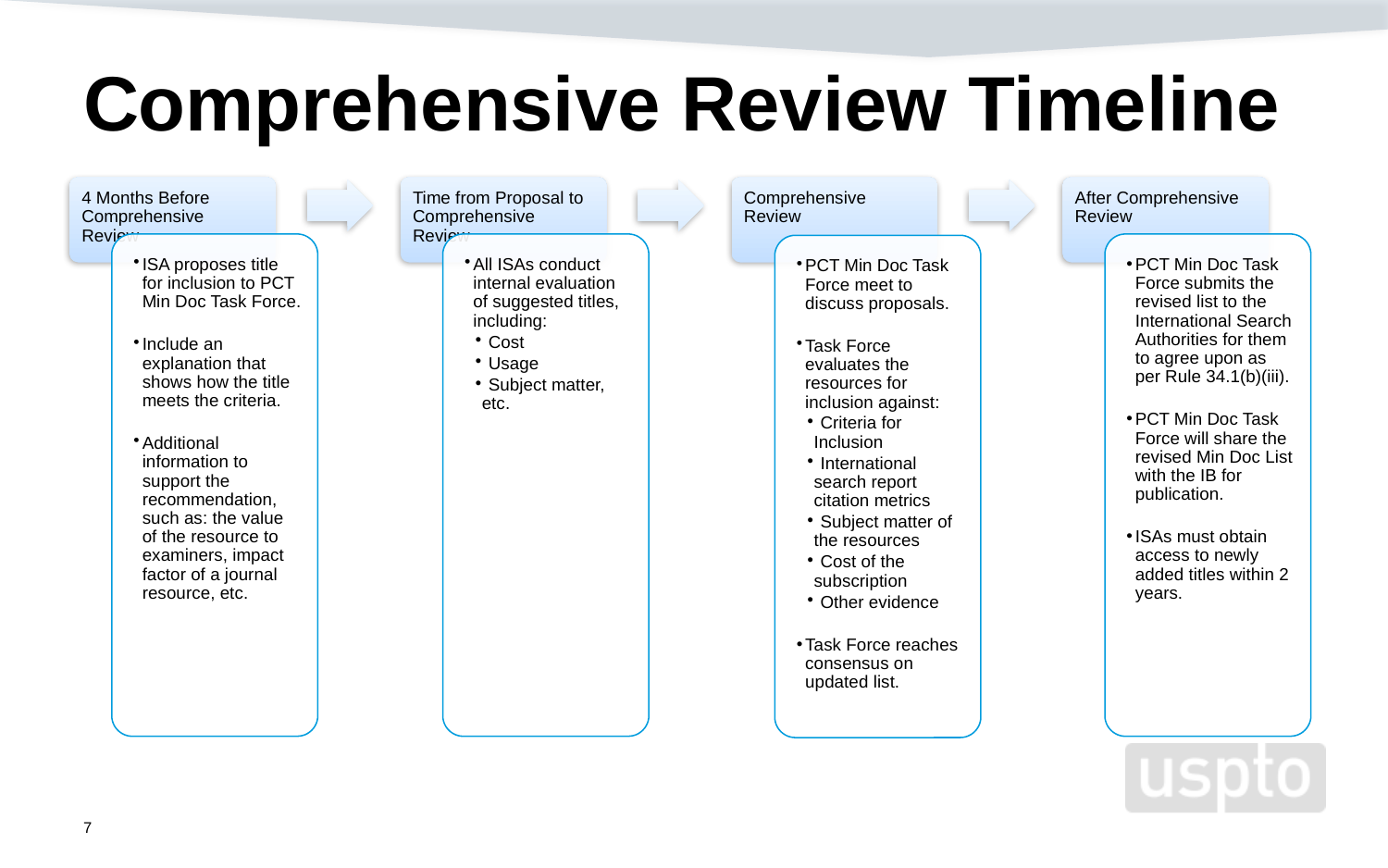

# Comprehensive Review Timeline
4 Months Before Comprehensive Review
ISA proposes title for inclusion to PCT Min Doc Task Force.

Include an explanation that shows how the title meets the criteria.

Additional information to support the recommendation, such as: the value of the resource to examiners, impact factor of a journal resource, etc.

Time from Proposal to Comprehensive Review
All ISAs conduct internal evaluation of suggested titles, including:
 Cost
 Usage
 Subject matter, etc.

Comprehensive Review
PCT Min Doc Task Force meet to discuss proposals.

Task Force evaluates the resources for inclusion against:
 Criteria for Inclusion
 International search report citation metrics
 Subject matter of the resources
 Cost of the subscription
 Other evidence

Task Force reaches consensus on updated list.

After Comprehensive Review
PCT Min Doc Task Force submits the revised list to the International Search Authorities for them to agree upon as per Rule 34.1(b)(iii).

PCT Min Doc Task Force will share the revised Min Doc List with the IB for publication.

ISAs must obtain access to newly added titles within 2 years.
7